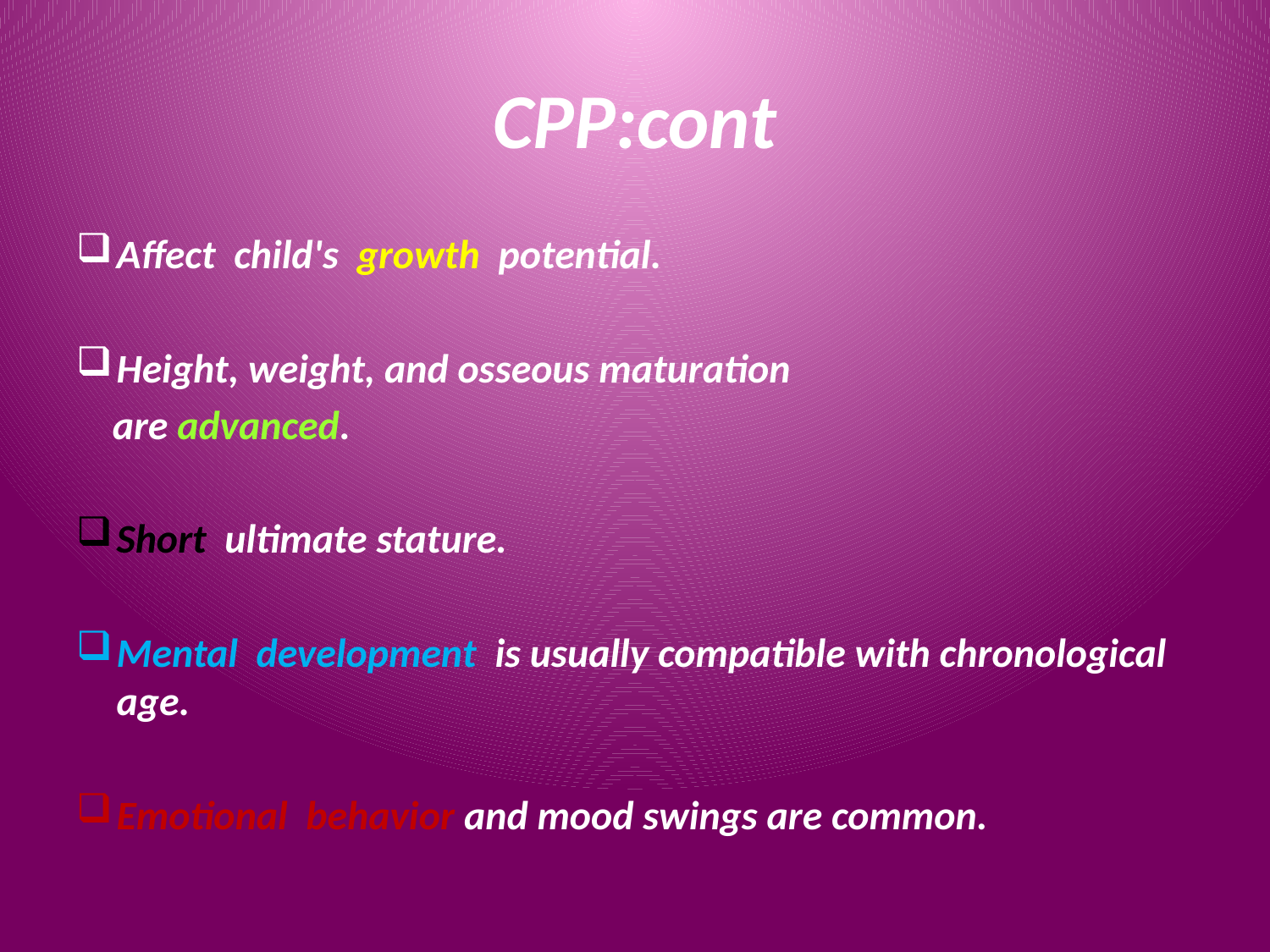

# CPP:cont
Affect  child's  growth  potential.

Height, weight, and osseous maturation
    are advanced.

Short  ultimate stature.

Mental  development  is usually compatible with chronological  age.

Emotional  behavior and mood swings are common.